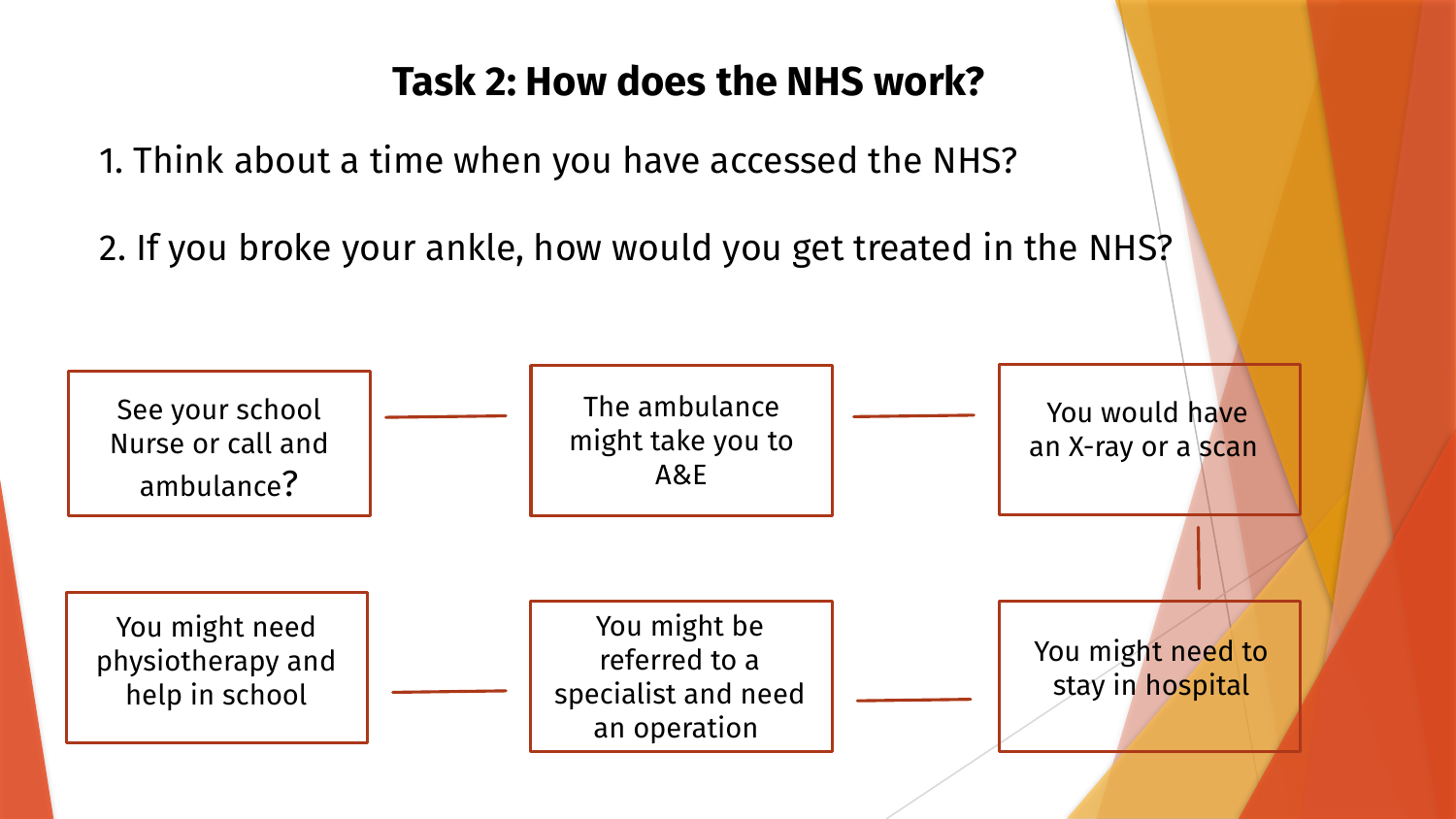

Task 2: How does the NHS work?
1. Think about a time when you have accessed the NHS?

2. If you broke your ankle, how would you get treated in the NHS?

The ambulance might take you to A&E
See your school Nurse or call and ambulance?
You would have an X-ray or a scan

You might be referred to a specialist and need an operation

You might need physiotherapy and help in school
You might need to stay in hospital